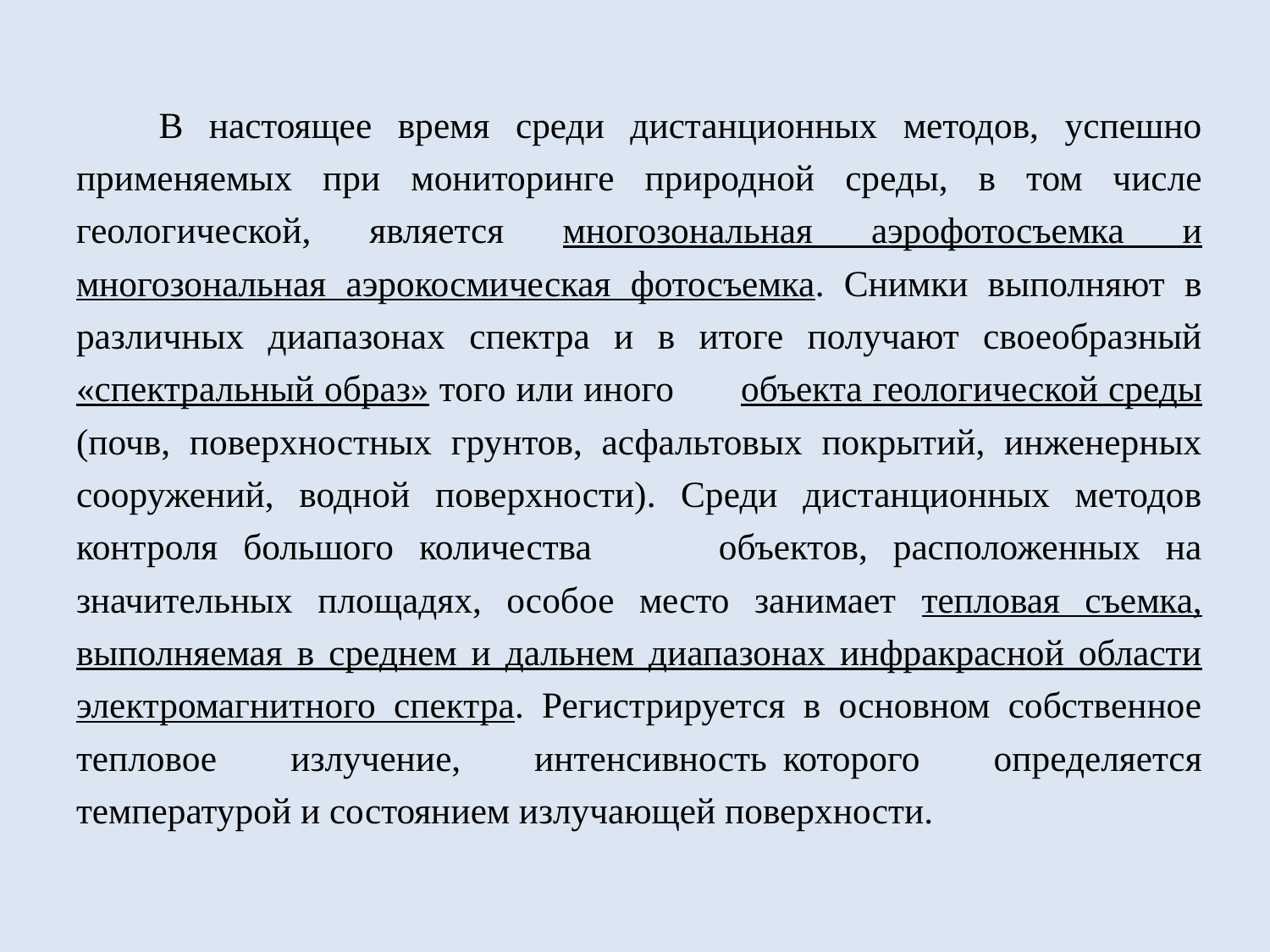

В настоящее время среди дистанционных методов, успешно применяемых при мониторинге природной среды, в том числе геологической, является многозональная аэрофотосъемка и многозональная аэрокосмическая фотосъемка. Снимки выполняют в различных диапазонах спектра и в итоге получают своеобразный «спектральный образ» того или иного	объекта геологической среды (почв, поверхностных грунтов, асфальтовых покрытий, инженерных сооружений, водной поверхности). Среди дистанционных методов контроля большого количества     объектов, расположенных на значительных площадях, особое место занимает тепловая съемка, выполняемая в среднем и дальнем диапазонах инфракрасной области электромагнитного спектра. Регистрируется в основном собственное тепловое излучение, интенсивность	которого определяется температурой и состоянием излучающей поверхности.